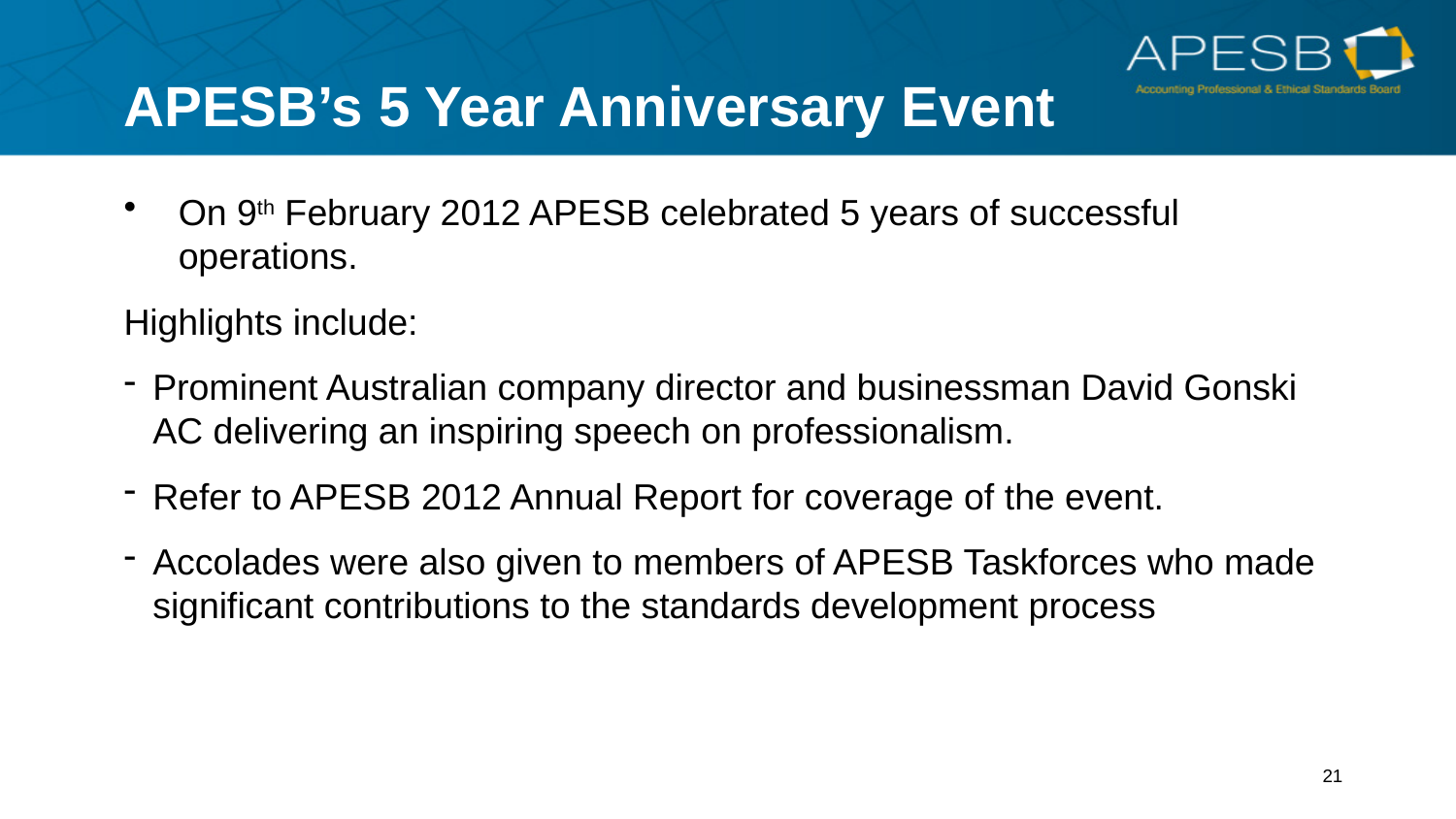

# APESB’s 5 Year Anniversary Event
On 9th February 2012 APESB celebrated 5 years of successful operations.
Highlights include:
Prominent Australian company director and businessman David Gonski AC delivering an inspiring speech on professionalism.
Refer to APESB 2012 Annual Report for coverage of the event.
Accolades were also given to members of APESB Taskforces who made significant contributions to the standards development process